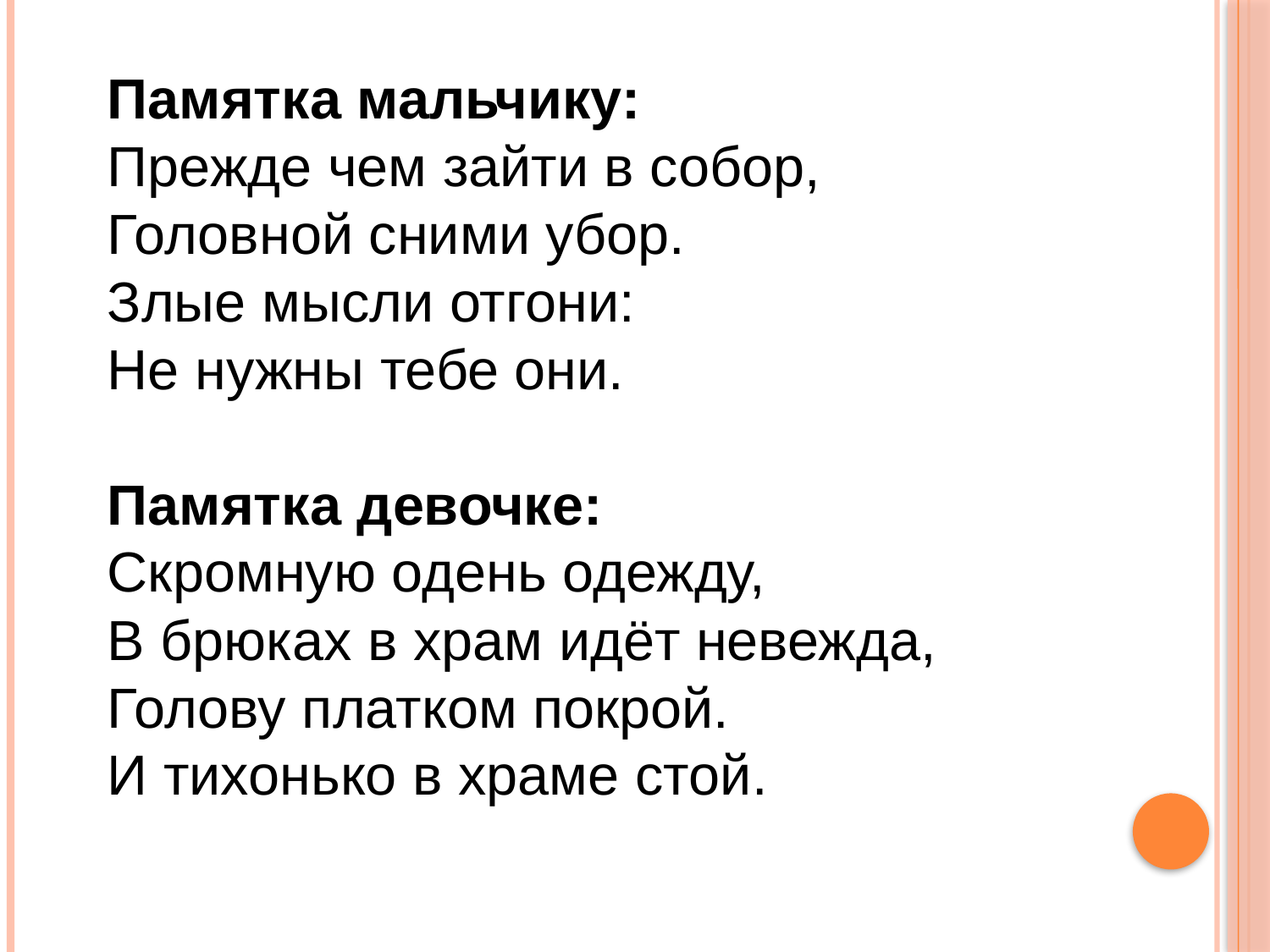

Памятка мальчику:
Прежде чем зайти в собор, 
Головной сними убор. 
Злые мысли отгони: 
Не нужны тебе они.

Памятка девочке:
Скромную одень одежду,
В брюках в храм идёт невежда,
Голову платком покрой.
И тихонько в храме стой.